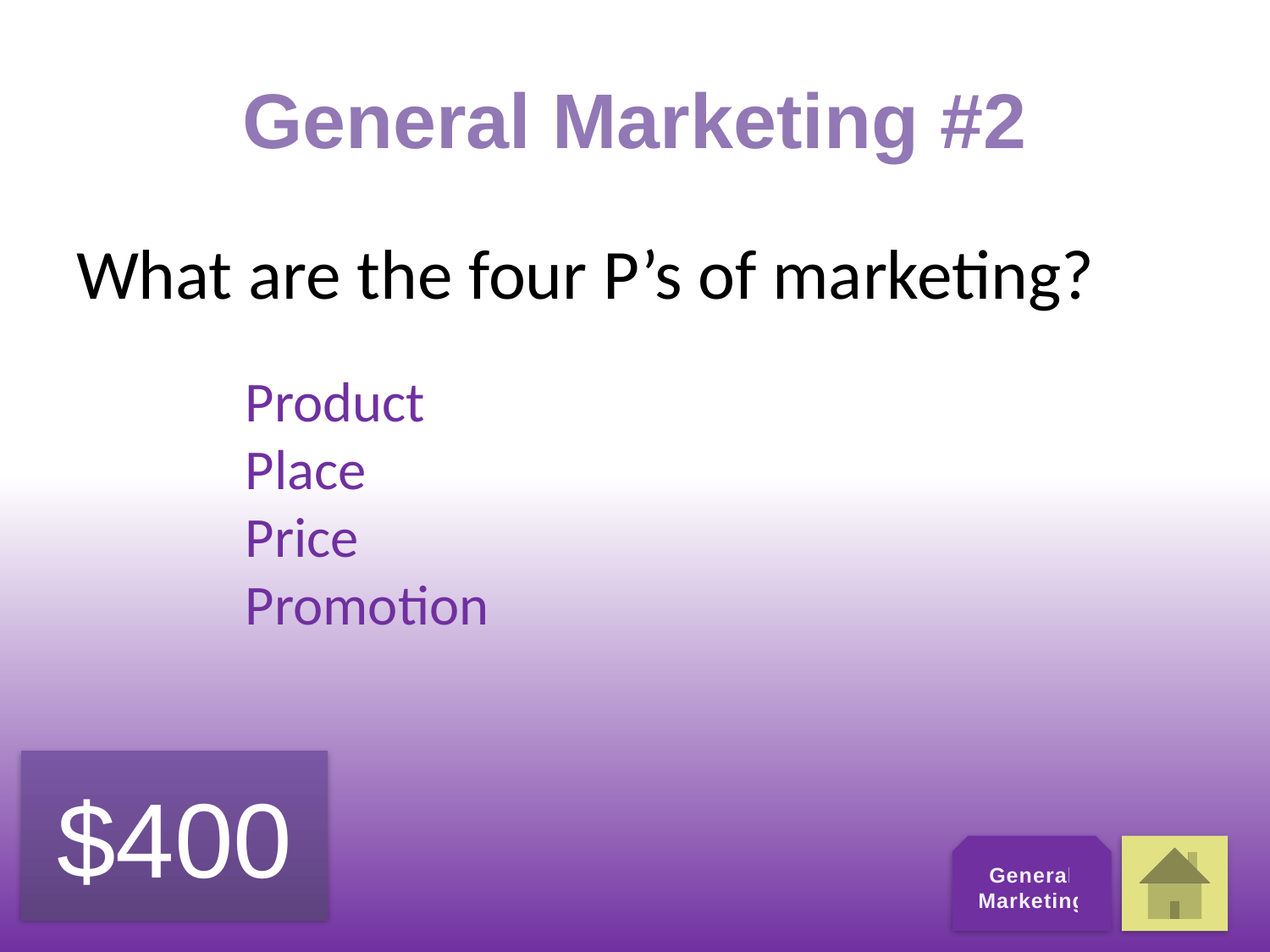

# General Marketing #2
What are the four P’s of marketing?
Product
Place
Price
Promotion
$400
General Marketing